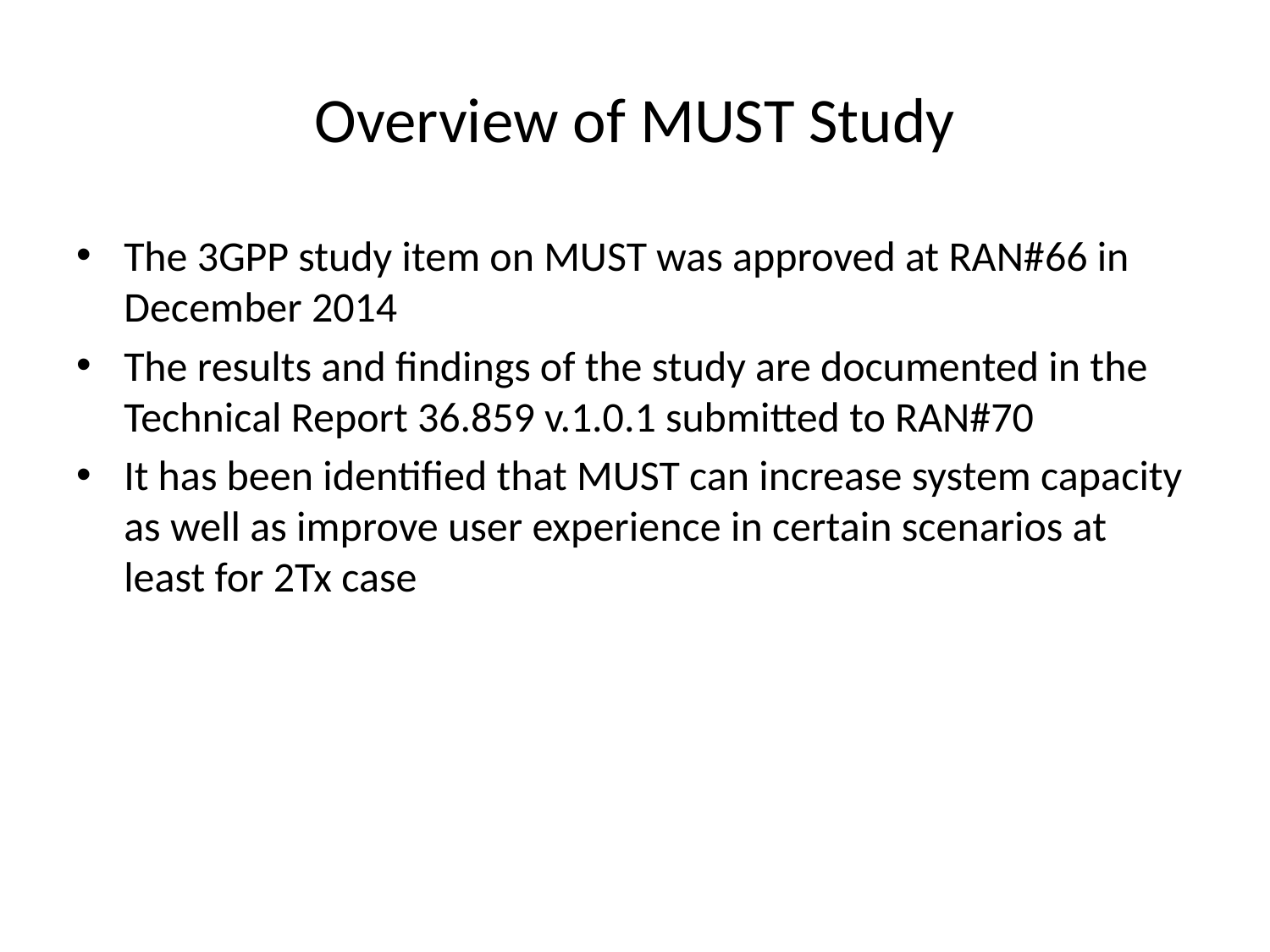

# Overview of MUST Study
The 3GPP study item on MUST was approved at RAN#66 in December 2014
The results and findings of the study are documented in the Technical Report 36.859 v.1.0.1 submitted to RAN#70
It has been identified that MUST can increase system capacity as well as improve user experience in certain scenarios at least for 2Tx case